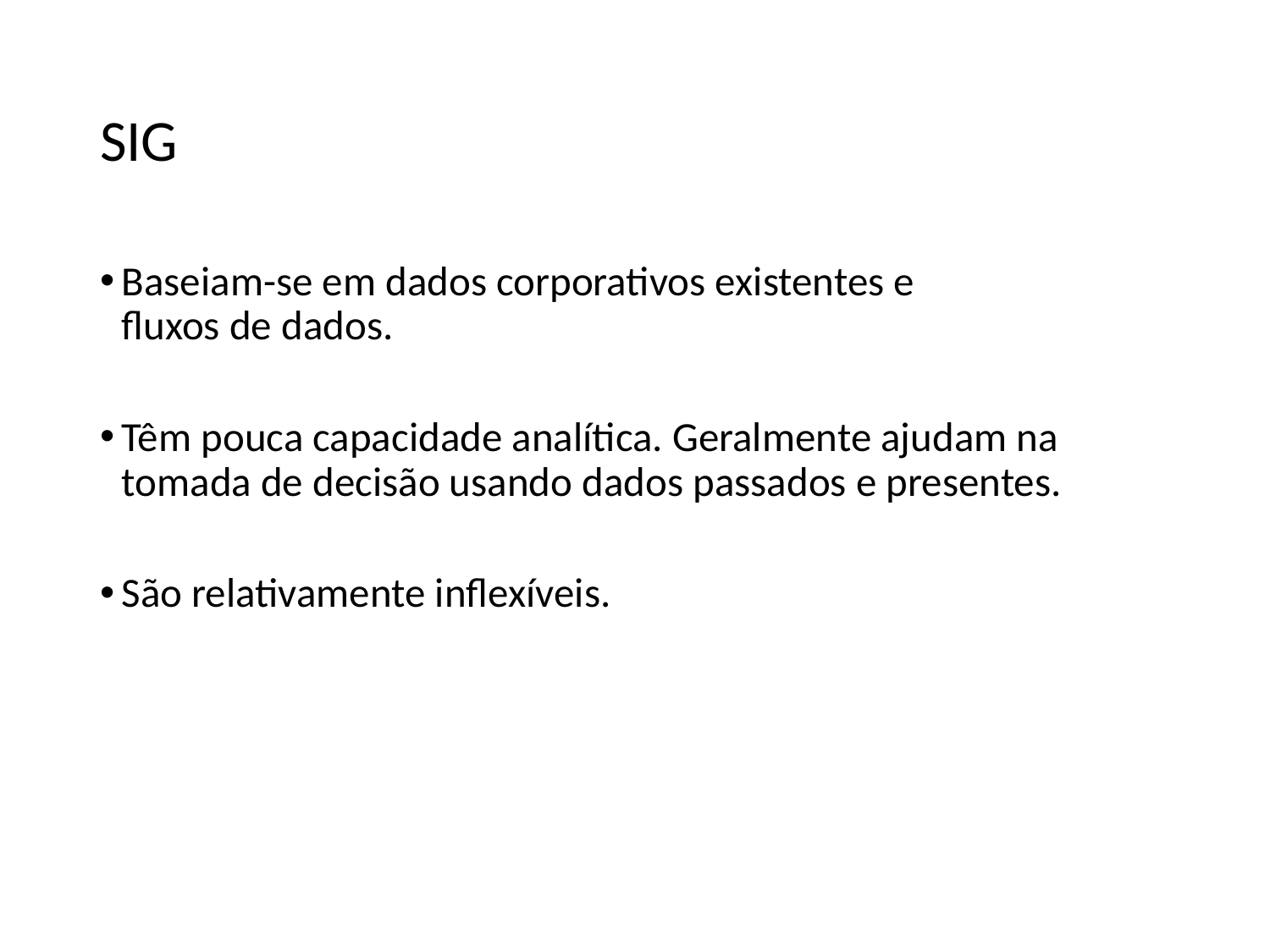

# SIG
Baseiam-se em dados corporativos existentes e
fluxos de dados.

Têm pouca capacidade analítica. Geralmente ajudam na tomada de decisão usando dados passados e presentes.

São relativamente inflexíveis.